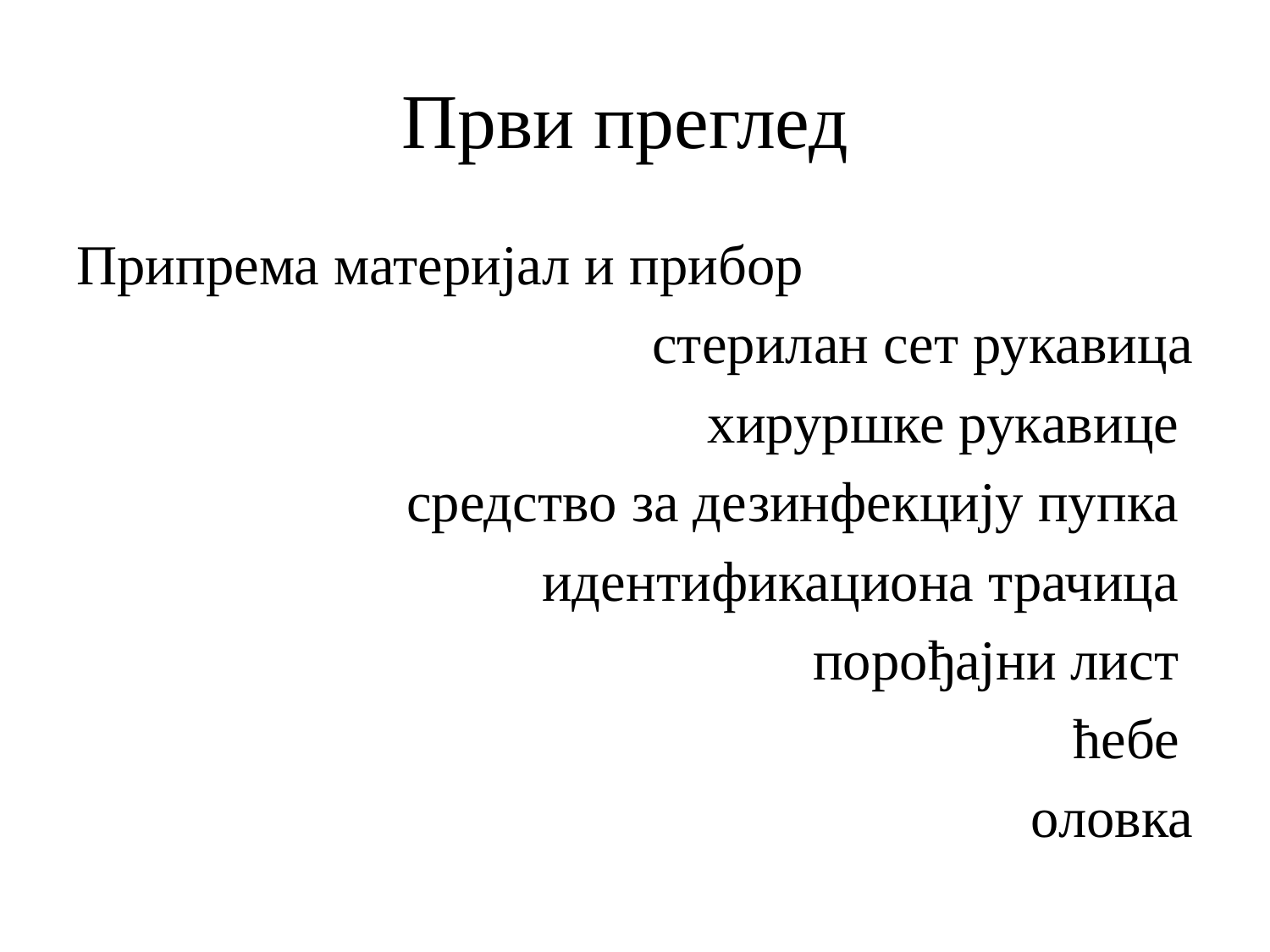

# Први преглед
Припрема материјал и прибор
стерилан сет рукавица
хируршке рукавице
средство за дезинфекцију пупка
идентификациона трачица
порођајни лист
ћебе
оловка